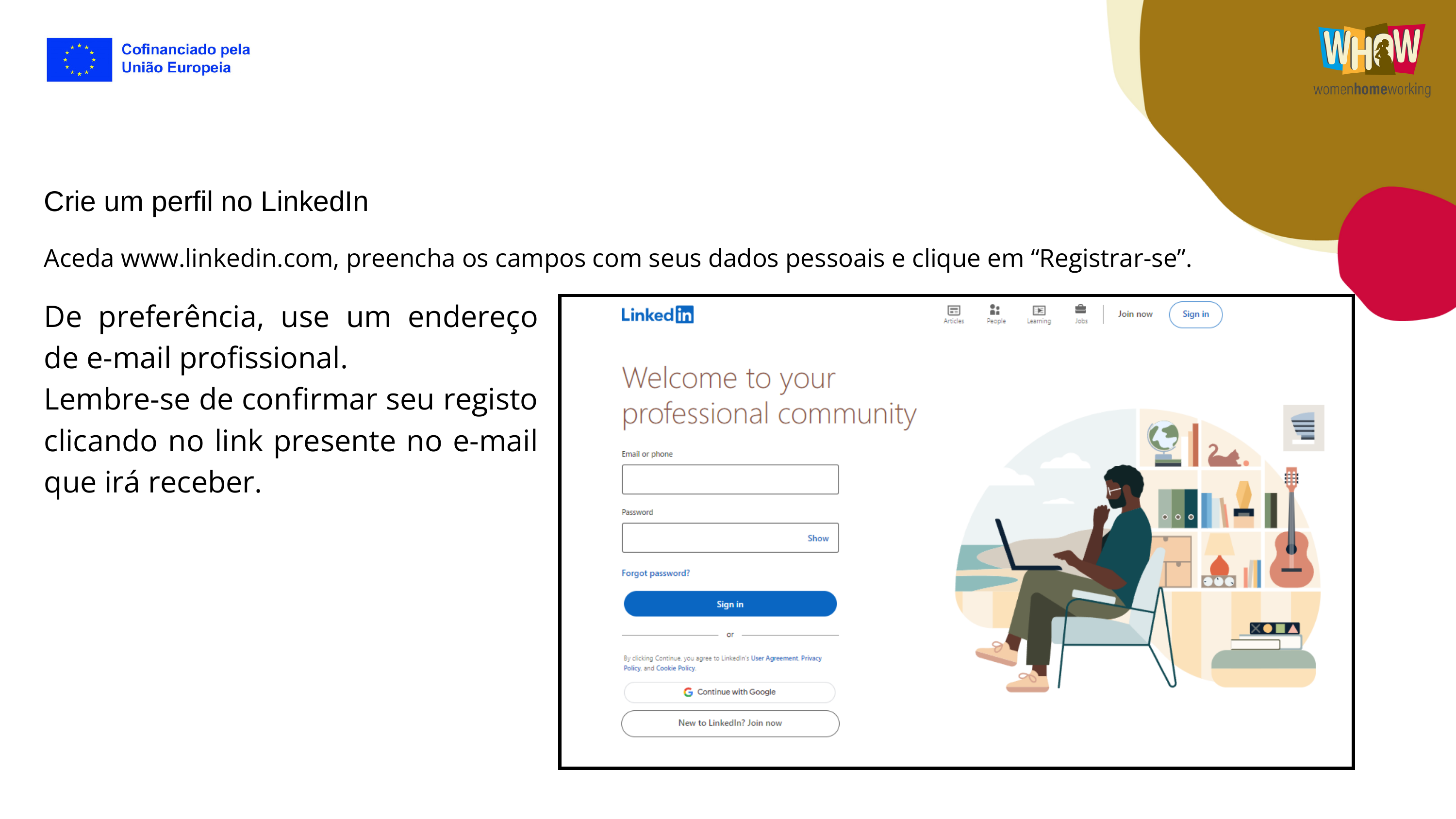

Crie um perfil no LinkedIn
Aceda www.linkedin.com, preencha os campos com seus dados pessoais e clique em “Registrar-se”.
De preferência, use um endereço de e-mail profissional.
Lembre-se de confirmar seu registo clicando no link presente no e-mail que irá receber.